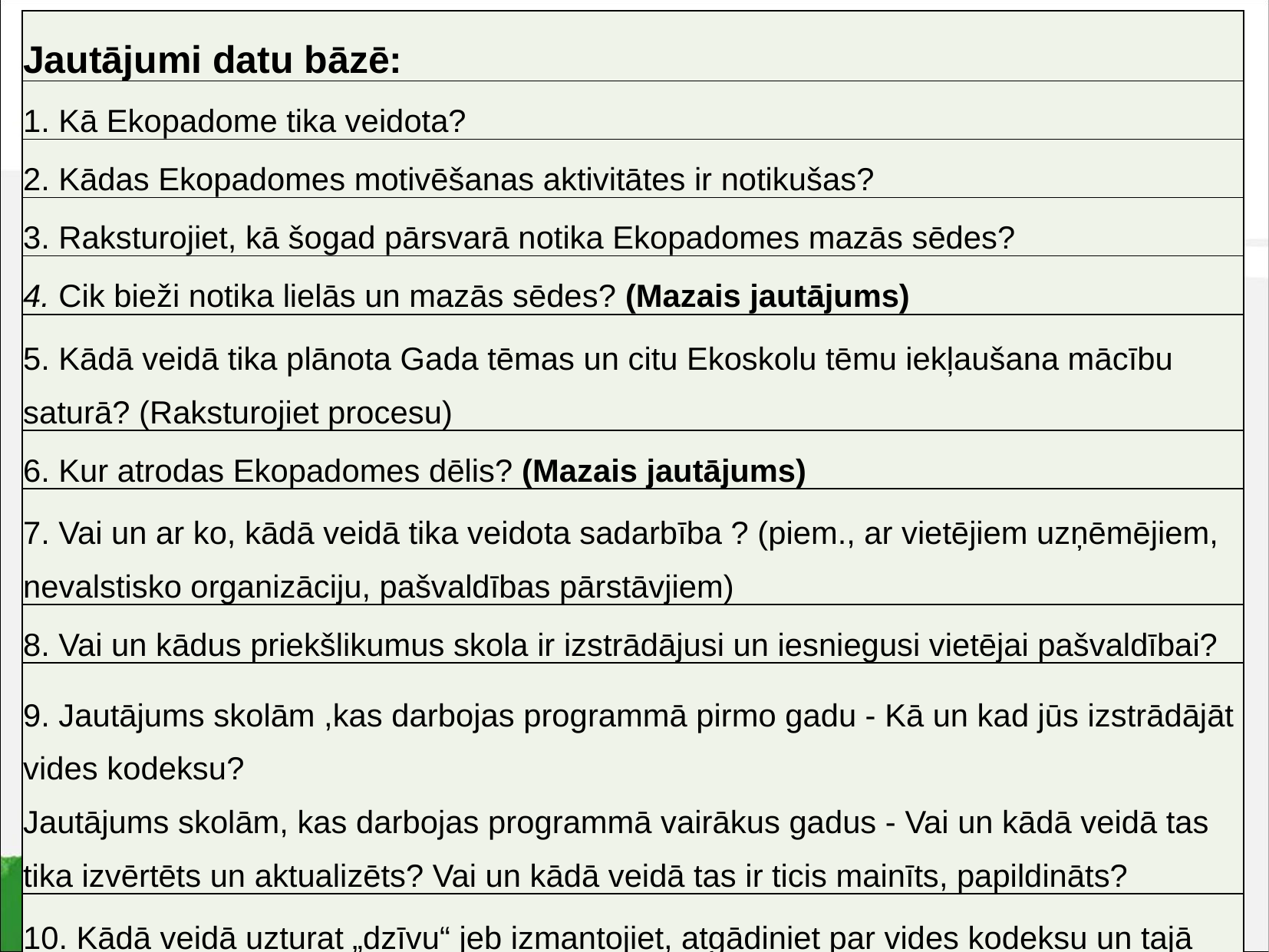

| Jautājumi datu bāzē: |
| --- |
| 1. Kā Ekopadome tika veidota? |
| 2. Kādas Ekopadomes motivēšanas aktivitātes ir notikušas? |
| 3. Raksturojiet, kā šogad pārsvarā notika Ekopadomes mazās sēdes? |
| 4. Cik bieži notika lielās un mazās sēdes? (Mazais jautājums) |
| 5. Kādā veidā tika plānota Gada tēmas un citu Ekoskolu tēmu iekļaušana mācību saturā? (Raksturojiet procesu) |
| 6. Kur atrodas Ekopadomes dēlis? (Mazais jautājums) |
| 7. Vai un ar ko, kādā veidā tika veidota sadarbība ? (piem., ar vietējiem uzņēmējiem, nevalstisko organizāciju, pašvaldības pārstāvjiem) |
| 8. Vai un kādus priekšlikumus skola ir izstrādājusi un iesniegusi vietējai pašvaldībai? |
| 9. Jautājums skolām ,kas darbojas programmā pirmo gadu - Kā un kad jūs izstrādājāt vides kodeksu? Jautājums skolām, kas darbojas programmā vairākus gadus - Vai un kādā veidā tas tika izvērtēts un aktualizēts? Vai un kādā veidā tas ir ticis mainīts, papildināts? |
| 10. Kādā veidā uzturat „dzīvu“ jeb izmantojiet, atgādiniet par vides kodeksu un tajā ietvertām pamatvērtībām? Miniet dažādus veidus, piemērus. |

Jautājumi datu bāzē